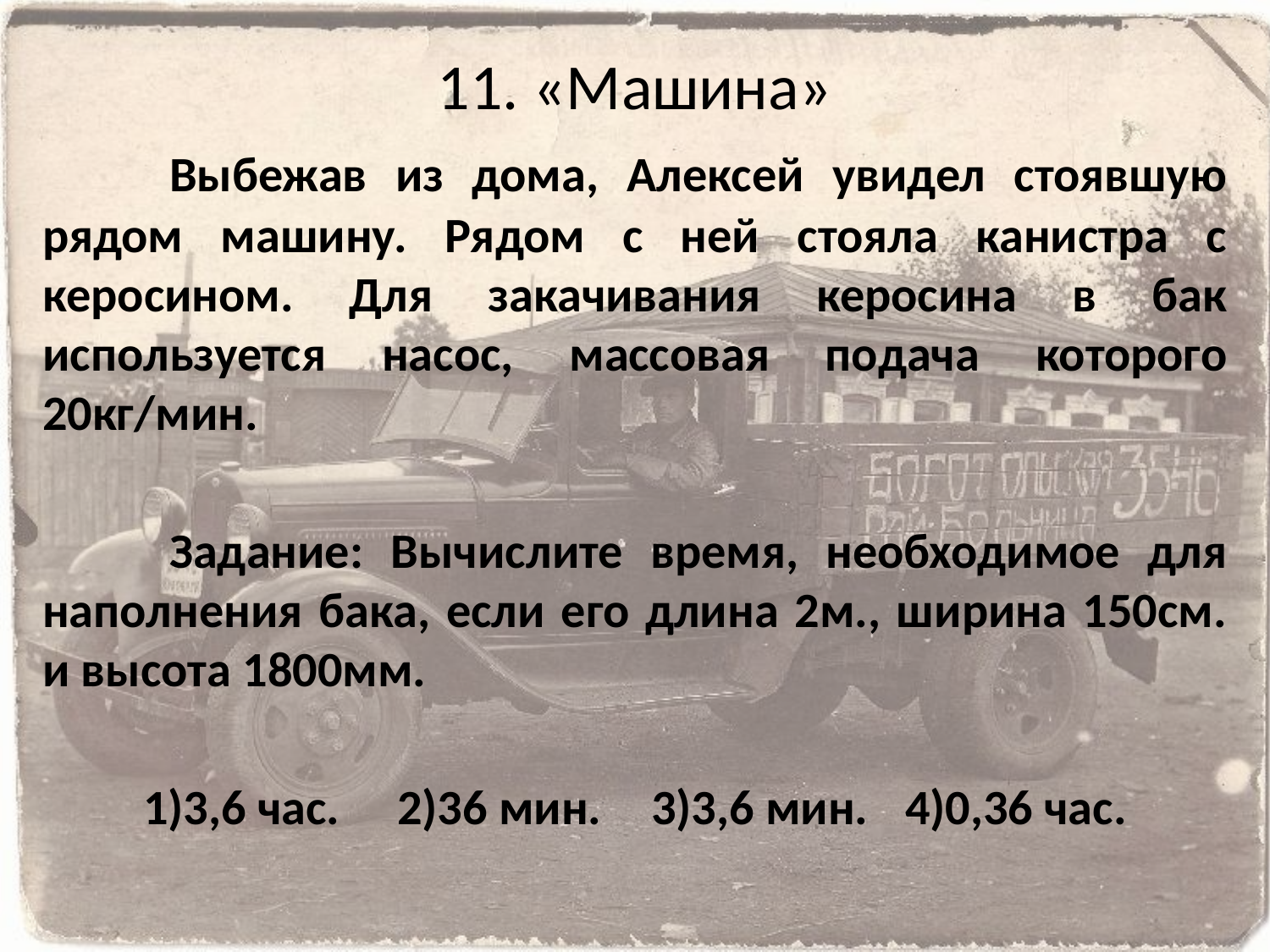

# 11. «Машина»
	Выбежав из дома, Алексей увидел стоявшую рядом машину. Рядом с ней стояла канистра с керосином. Для закачивания керосина в бак используется насос, массовая подача которого 20кг/мин.

	Задание: Вычислите время, необходимое для наполнения бака, если его длина 2м., ширина 150см. и высота 1800мм.

1)3,6 час.	2)36 мин.	3)3,6 мин.	4)0,36 час.